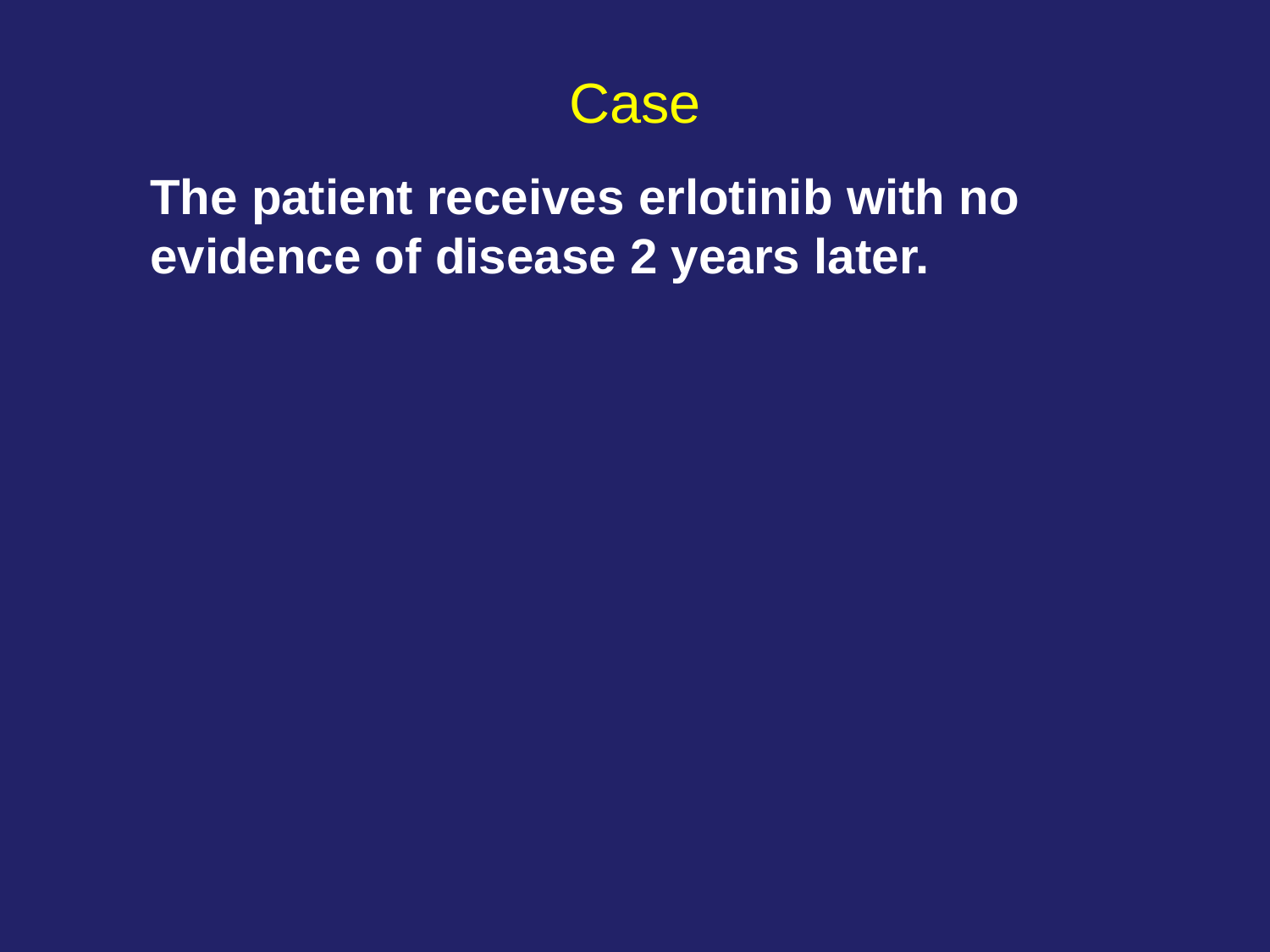

# Case
The patient receives erlotinib with no evidence of disease 2 years later.